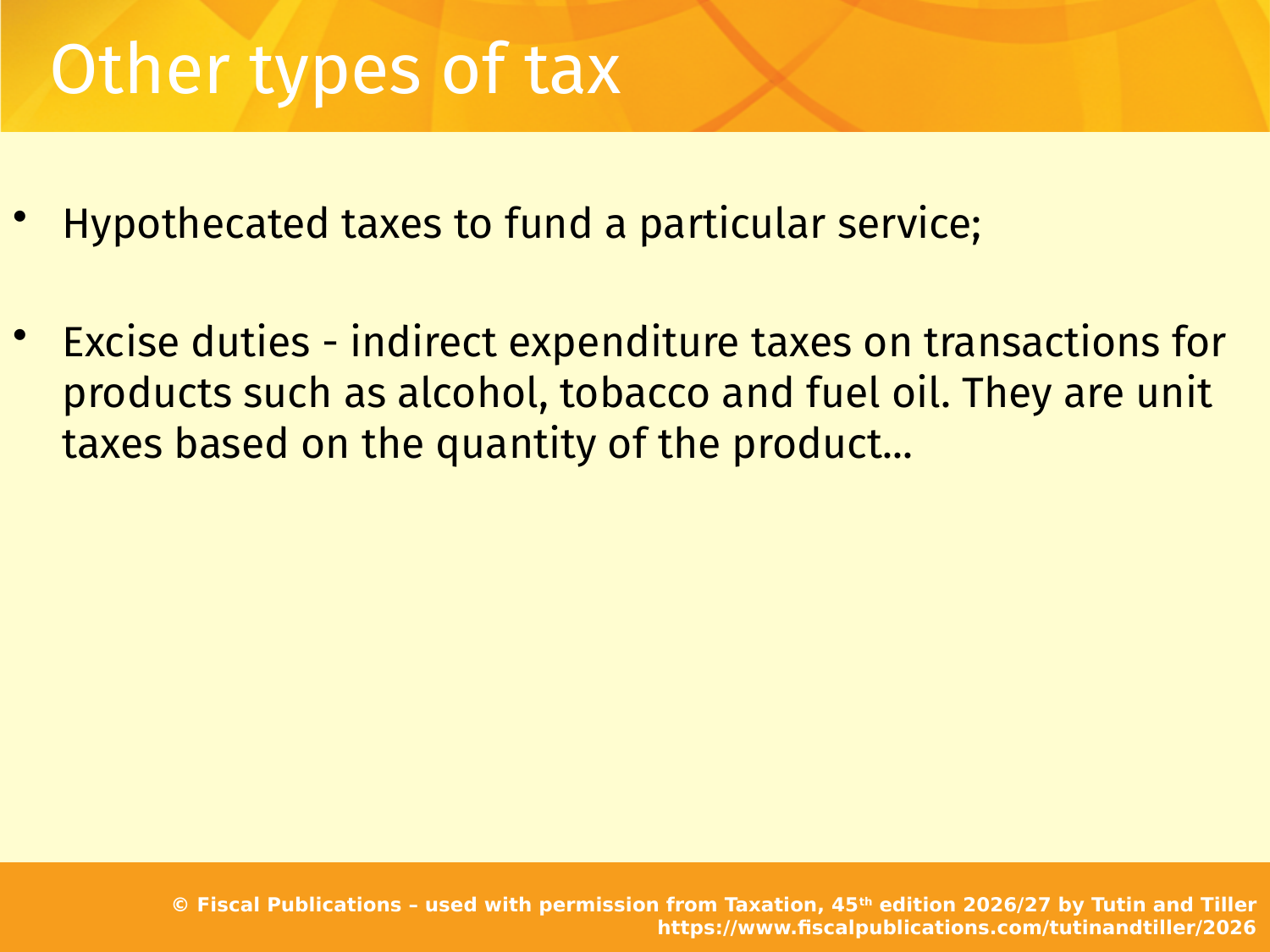

# Other types of tax

Hypothecated taxes to fund a particular service;

Excise duties - indirect expenditure taxes on transactions for products such as alcohol, tobacco and fuel oil. They are unit taxes based on the quantity of the product...